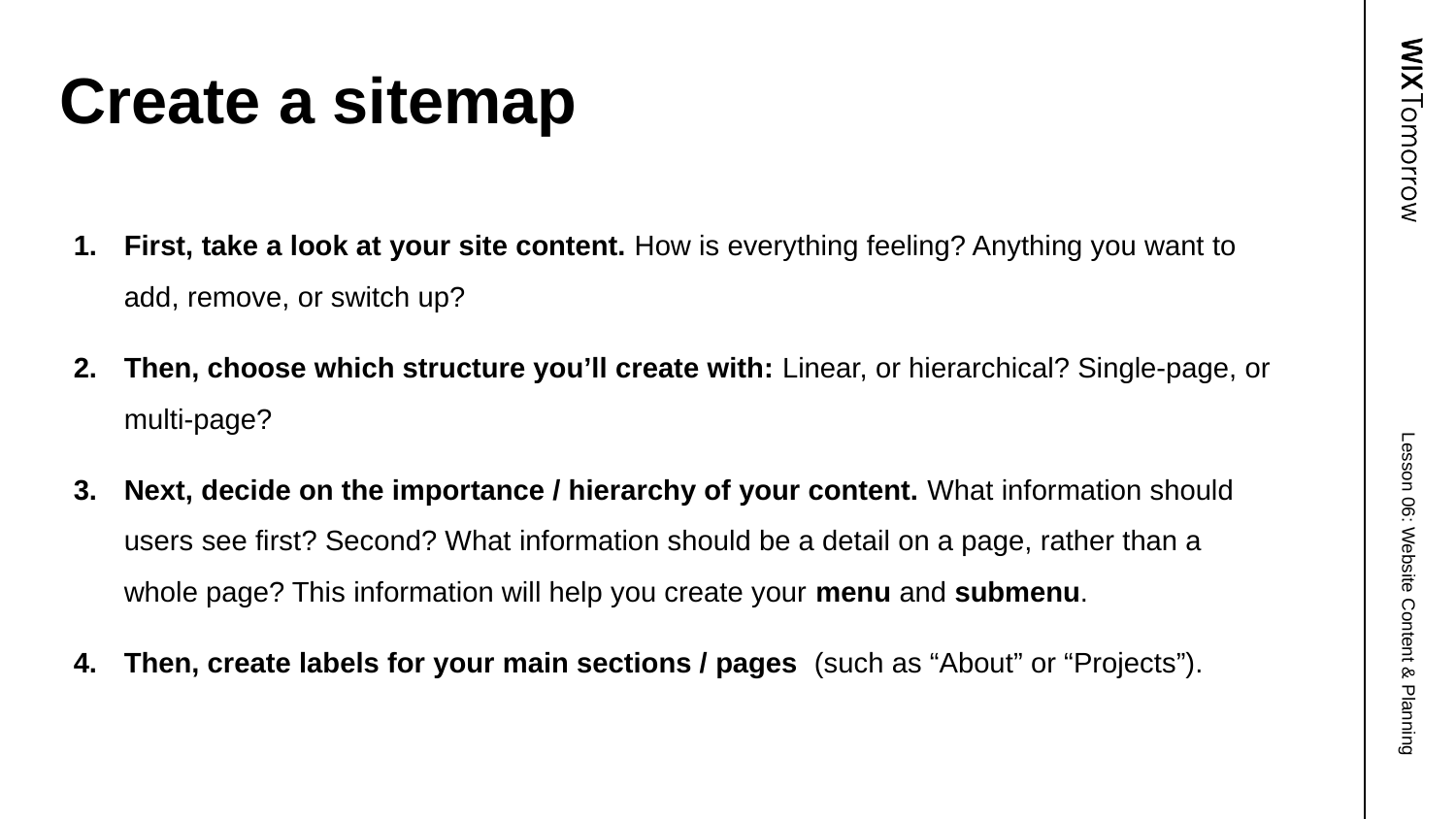

# Create a sitemap
First, take a look at your site content. How is everything feeling? Anything you want to add, remove, or switch up?
Then, choose which structure you’ll create with: Linear, or hierarchical? Single-page, or multi-page?
Next, decide on the importance / hierarchy of your content. What information should users see first? Second? What information should be a detail on a page, rather than a whole page? This information will help you create your menu and submenu.
Then, create labels for your main sections / pages  (such as “About” or “Projects”).